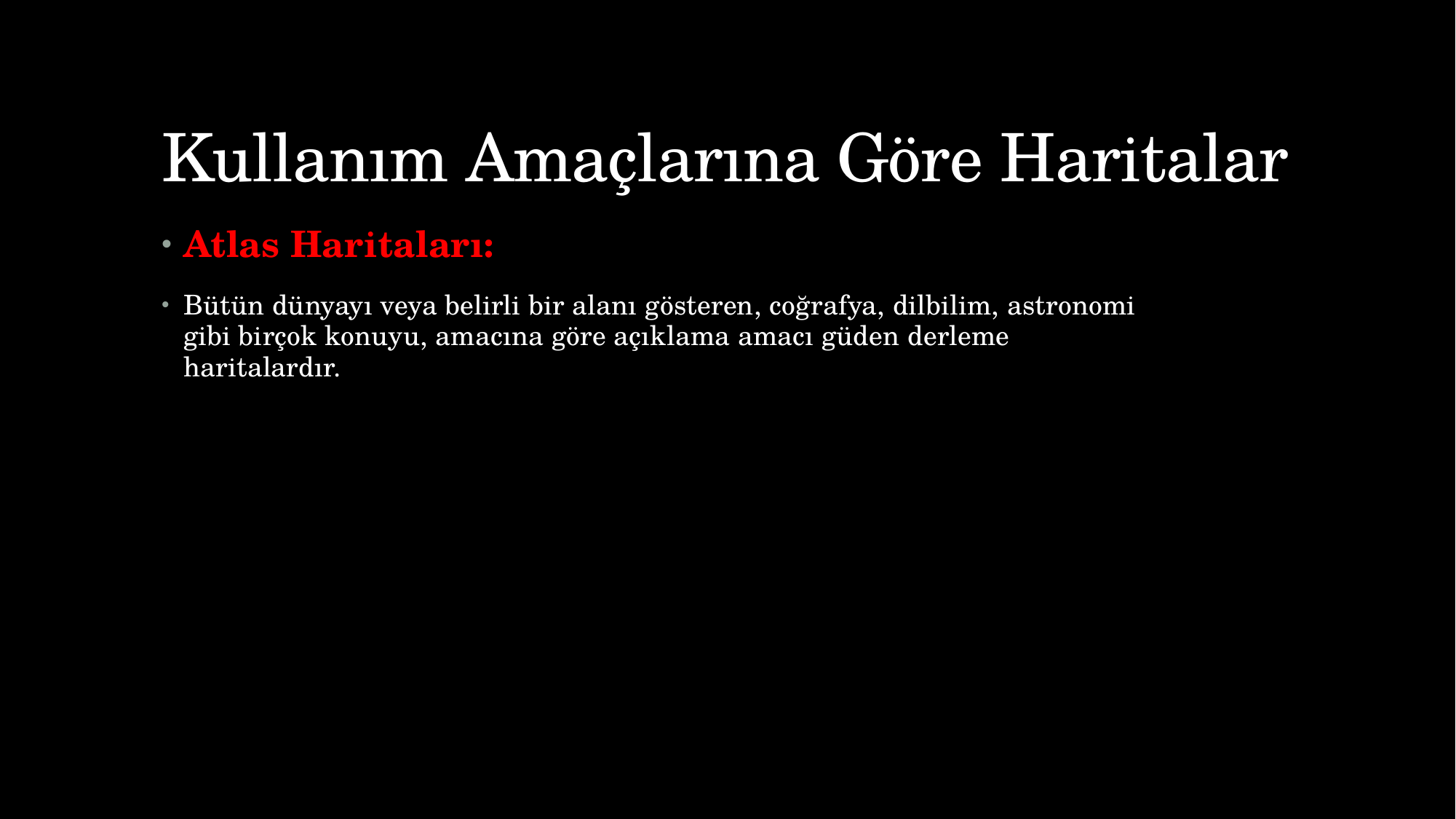

# Kullanım Amaçlarına Göre Haritalar
Atlas Haritaları:
Bütün dünyayı veya belirli bir alanı gösteren, coğrafya, dilbilim, astronomi gibi birçok konuyu, amacına göre açıklama amacı güden derleme haritalardır.